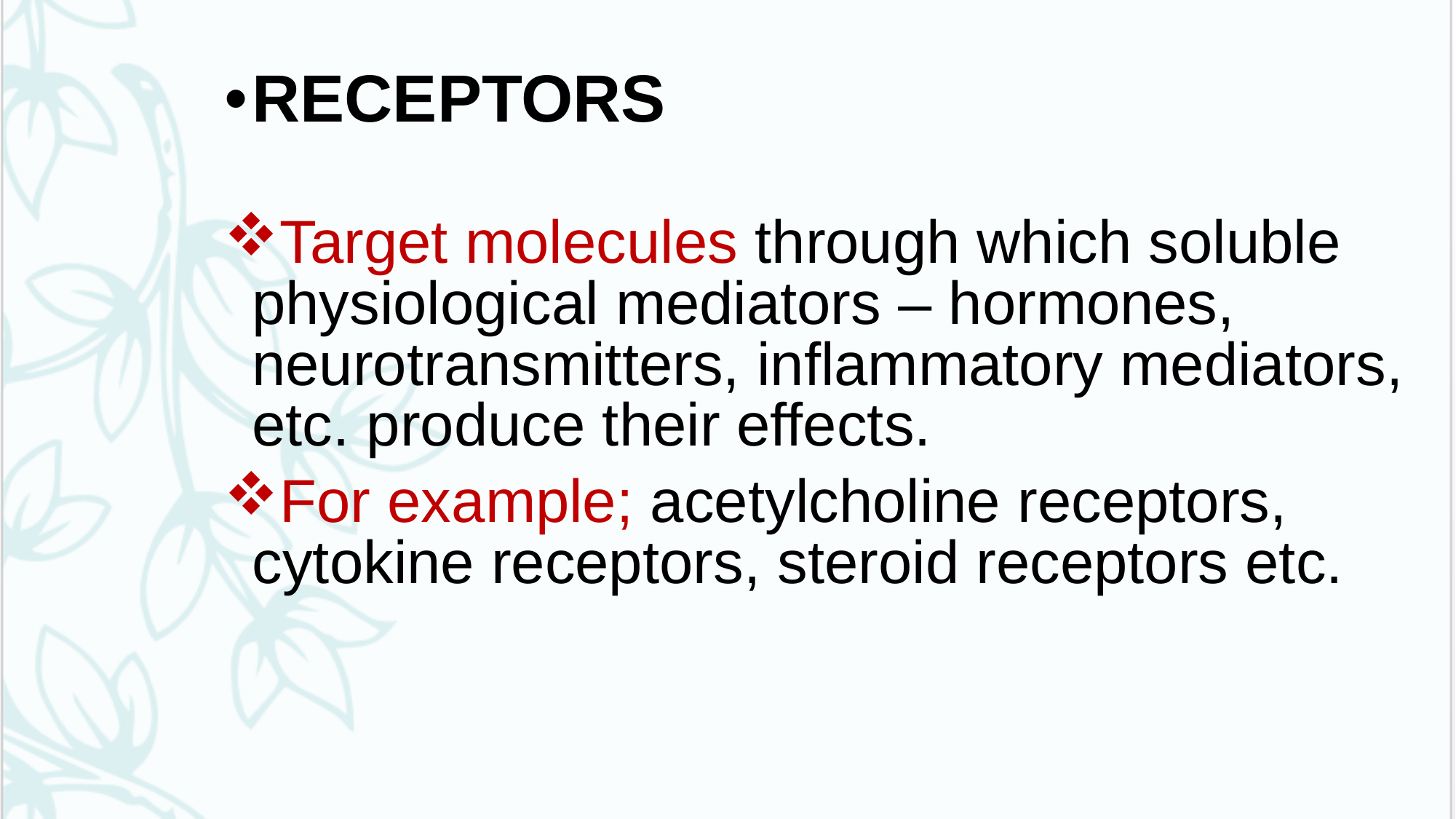

RECEPTORS

Target molecules through which soluble physiological mediators – hormones, neurotransmitters, inflammatory mediators, etc. produce their effects.
For example; acetylcholine receptors, cytokine receptors, steroid receptors etc.
# .